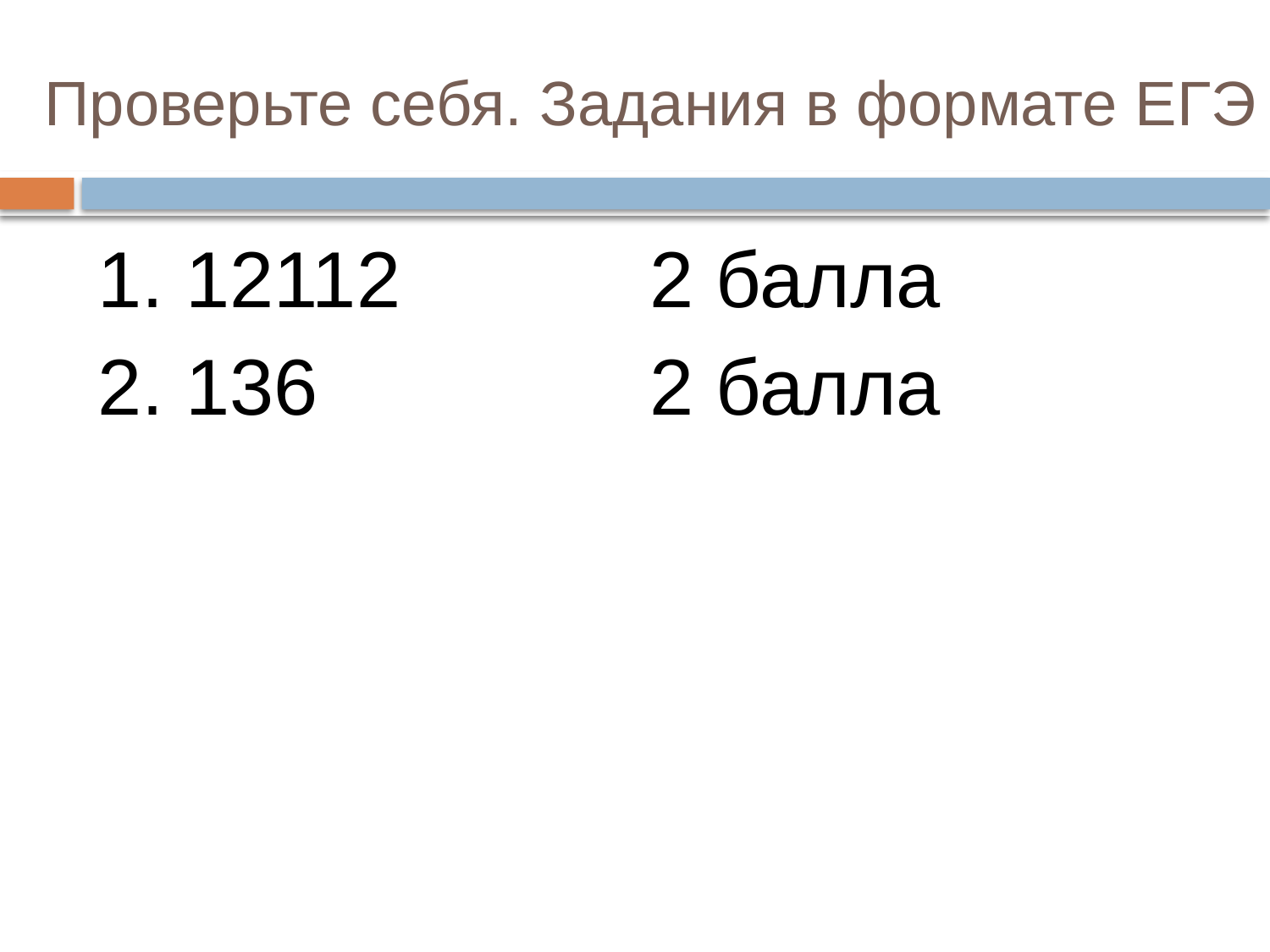

# Проверьте себя. Задания в формате ЕГЭ
1. 12112 		2 балла
2. 136			2 балла